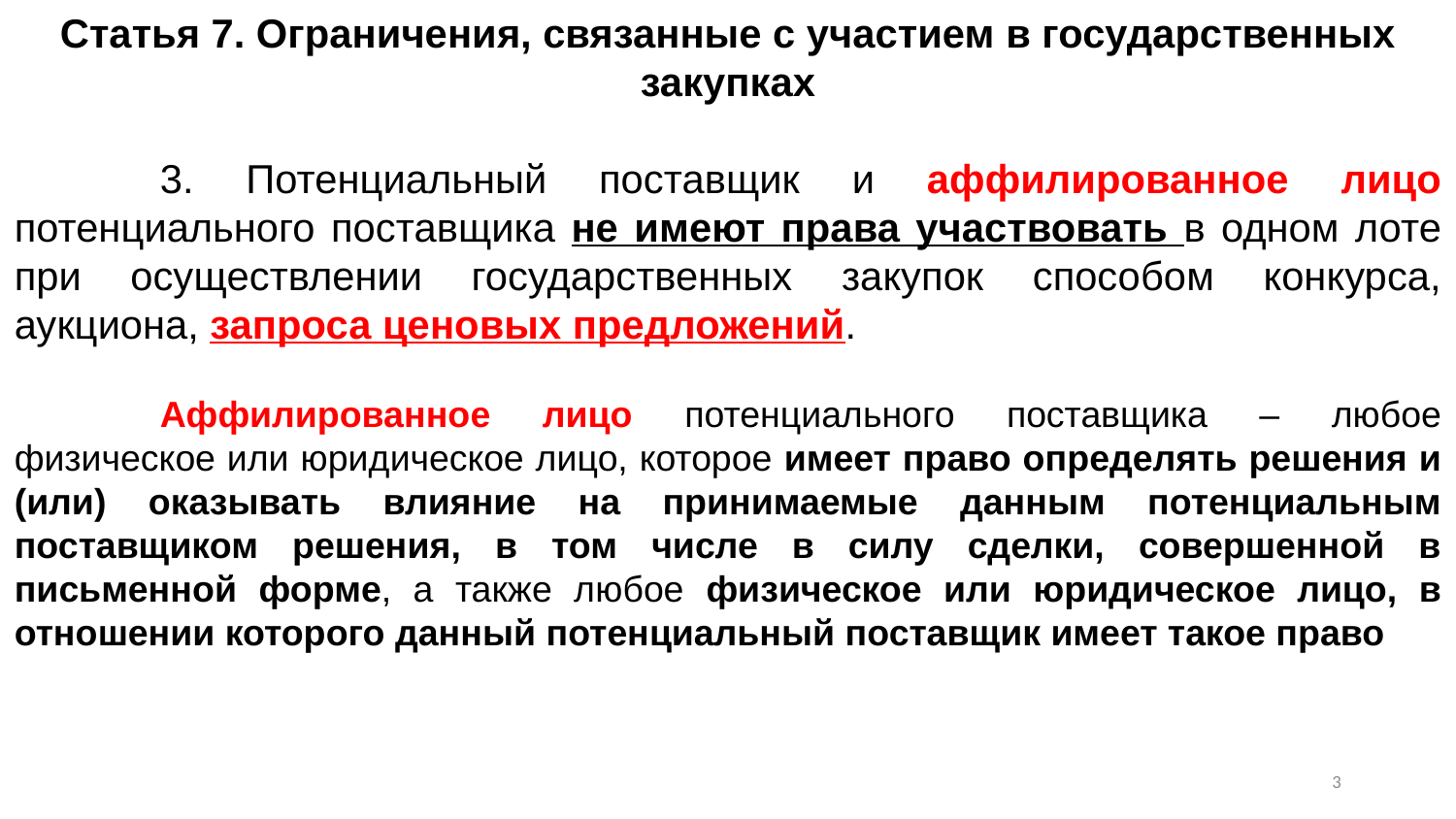

Статья 7. Ограничения, связанные с участием в государственных закупках

 	3. Потенциальный поставщик и аффилированное лицо потенциального поставщика не имеют права участвовать в одном лоте при осуществлении государственных закупок способом конкурса, аукциона, запроса ценовых предложений.

	Аффилированное лицо потенциального поставщика – любое физическое или юридическое лицо, которое имеет право определять решения и (или) оказывать влияние на принимаемые данным потенциальным поставщиком решения, в том числе в силу сделки, совершенной в письменной форме, а также любое физическое или юридическое лицо, в отношении которого данный потенциальный поставщик имеет такое право

3